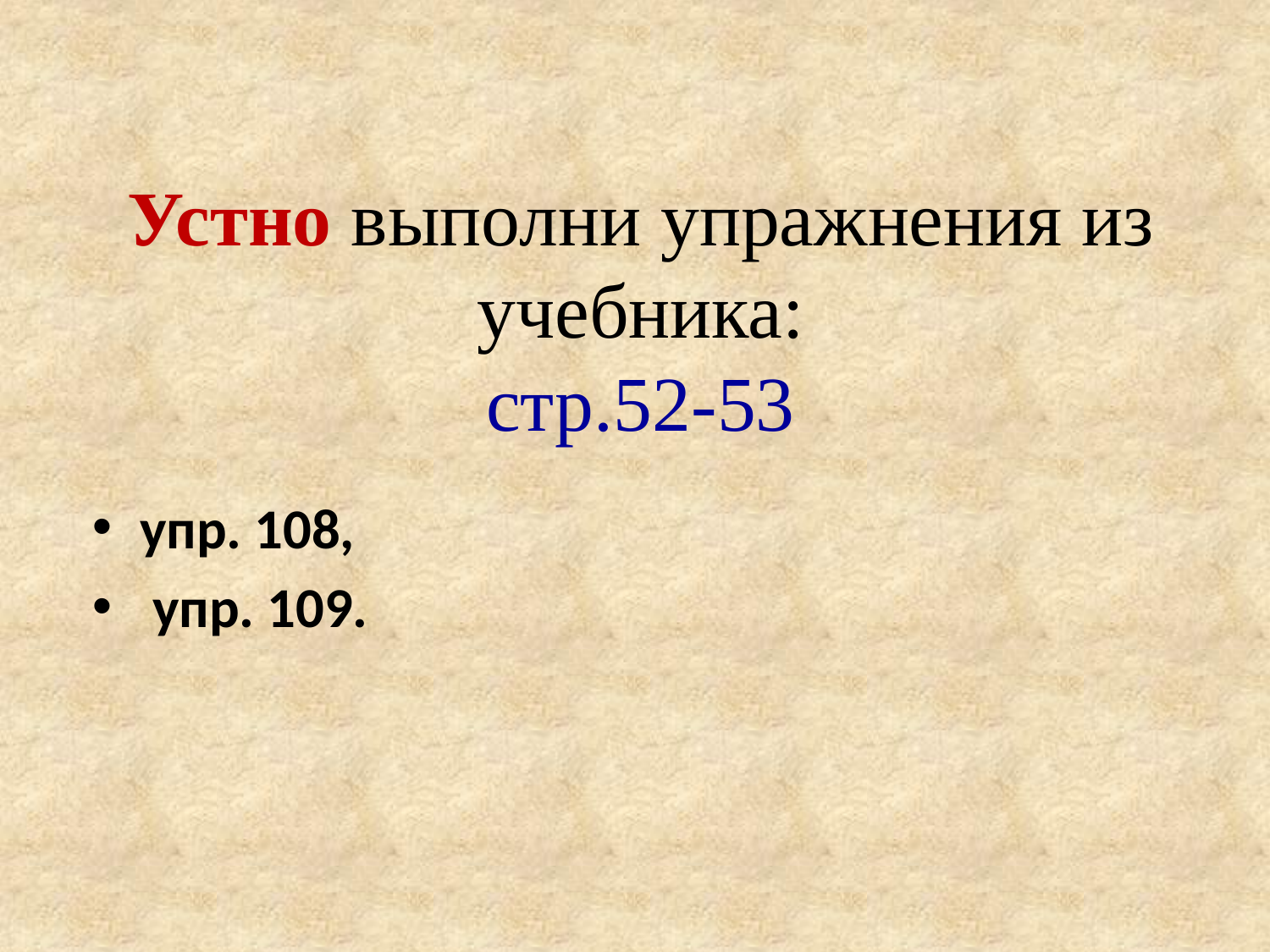

# Устно выполни упражнения из учебника: стр.52-53
упр. 108,
 упр. 109.